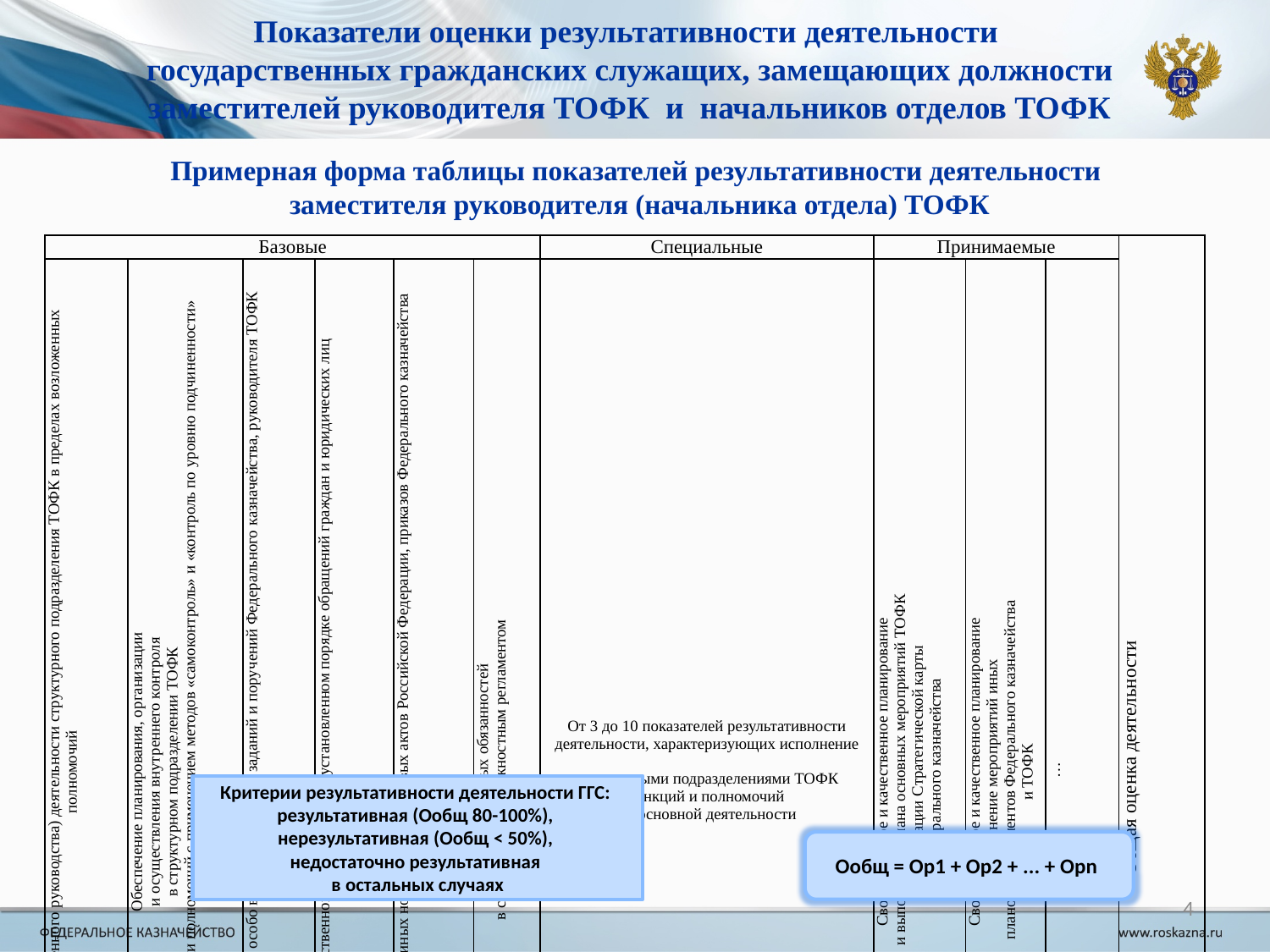

Показатели оценки результативности деятельности
государственных гражданских служащих, замещающих должности заместителей руководителя ТОФК  и  начальников отделов ТОФК
Примерная форма таблицы показателей результативности деятельности
заместителя руководителя (начальника отдела) ТОФК
| Базовые |  |  |  |  |  | Специальные |  |  |  |  | Принимаемые |  |  | Общая оценка деятельности |
| --- | --- | --- | --- | --- | --- | --- | --- | --- | --- | --- | --- | --- | --- | --- |
| Обеспечение координации (непосредственного руководства) деятельности структурного подразделения ТОФК в пределах возложенных полномочий | Обеспечение планирования, организации и осуществления внутреннего контроля в структурном подразделении ТОФК при выполнении функций и осуществлении полномочий с применением методов «самоконтроль» и «контроль по уровню подчиненности» | Своевременное и качественное выполнение особо важных и сложных заданий и поручений Федерального казначейства, руководителя ТОФК | Обеспечение своевременного и качественного рассмотрения в установленном порядке обращений граждан и юридических лиц | Отсутствие нарушений законодательных и иных нормативных правовых актов Российской Федерации, приказов Федерального казначейства | Исполнение иных обязанностей в соответствии с должностным регламентом | От 3 до 10 показателей результативности деятельности, характеризующих исполнение структурными подразделениями ТОФК функций и полномочий по основной деятельности |  |  |  |  | Своевременное и качественное планирование и выполнение Плана основных мероприятий ТОФК по реализации Стратегической карты Федерального казначейства | Своевременное и качественное планирование и выполнение мероприятий иных плановых документов Федерального казначейства и ТОФК | … |  |
| % | % | % | % | % | % | % | % | % | % | % | % | % | % | 100% |
|  |  |  |  |  |  |  |  |  |  |  |  |  |  |  |
Критерии результативности деятельности ГГС:
результативная (Ообщ 80-100%),
нерезультативная (Ообщ < 50%),
недостаточно результативная
в остальных случаях

Ообщ = Ор1 + Ор2 + ... + Орn

4